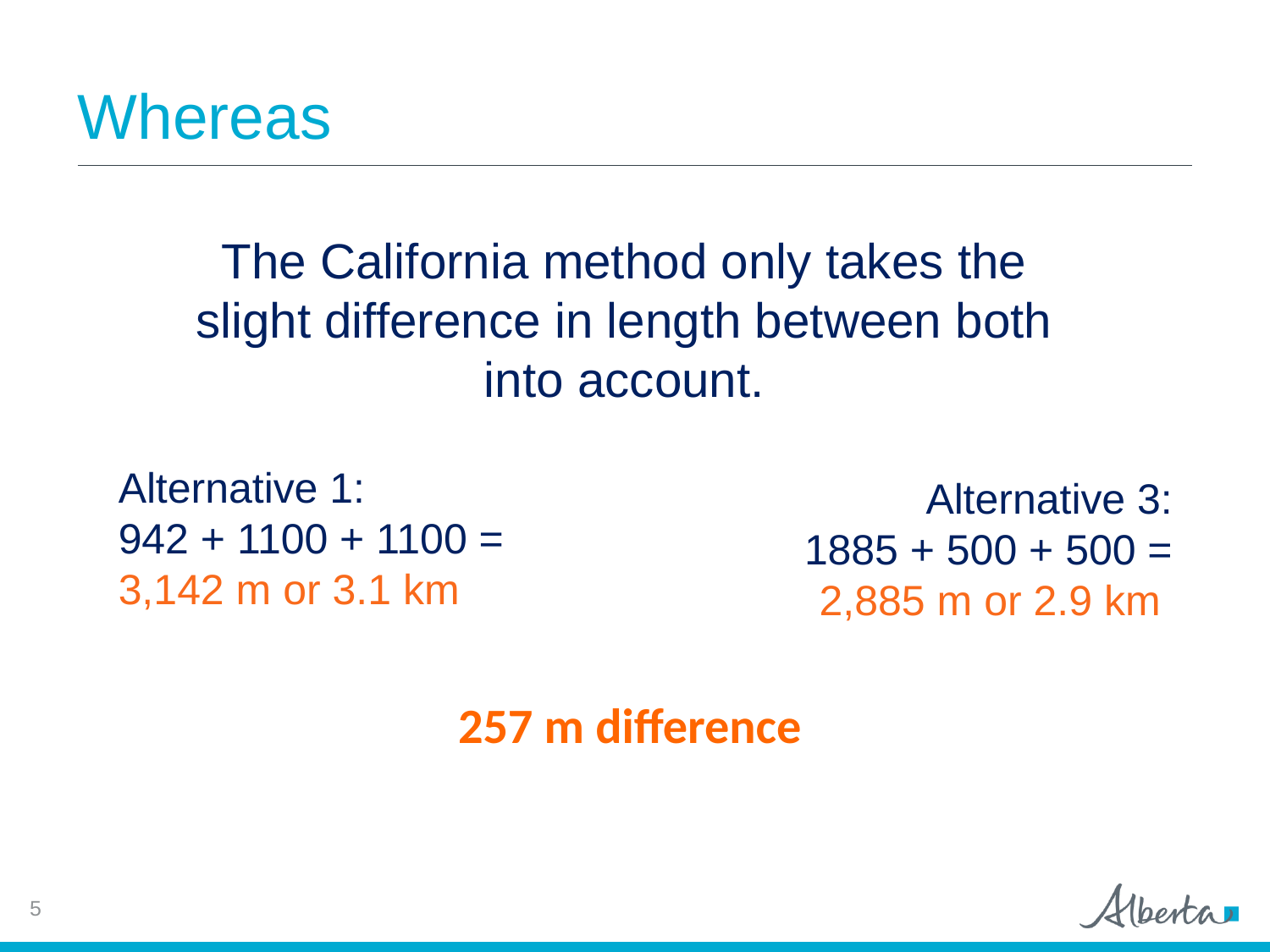

# Whereas
The California method only takes the slight difference in length between both into account.
Alternative 1:
942 + 1100 + 1100 = 3,142 m or 3.1 km
Alternative 3:
1885 + 500 + 500 = 2,885 m or 2.9 km
257 m difference
5